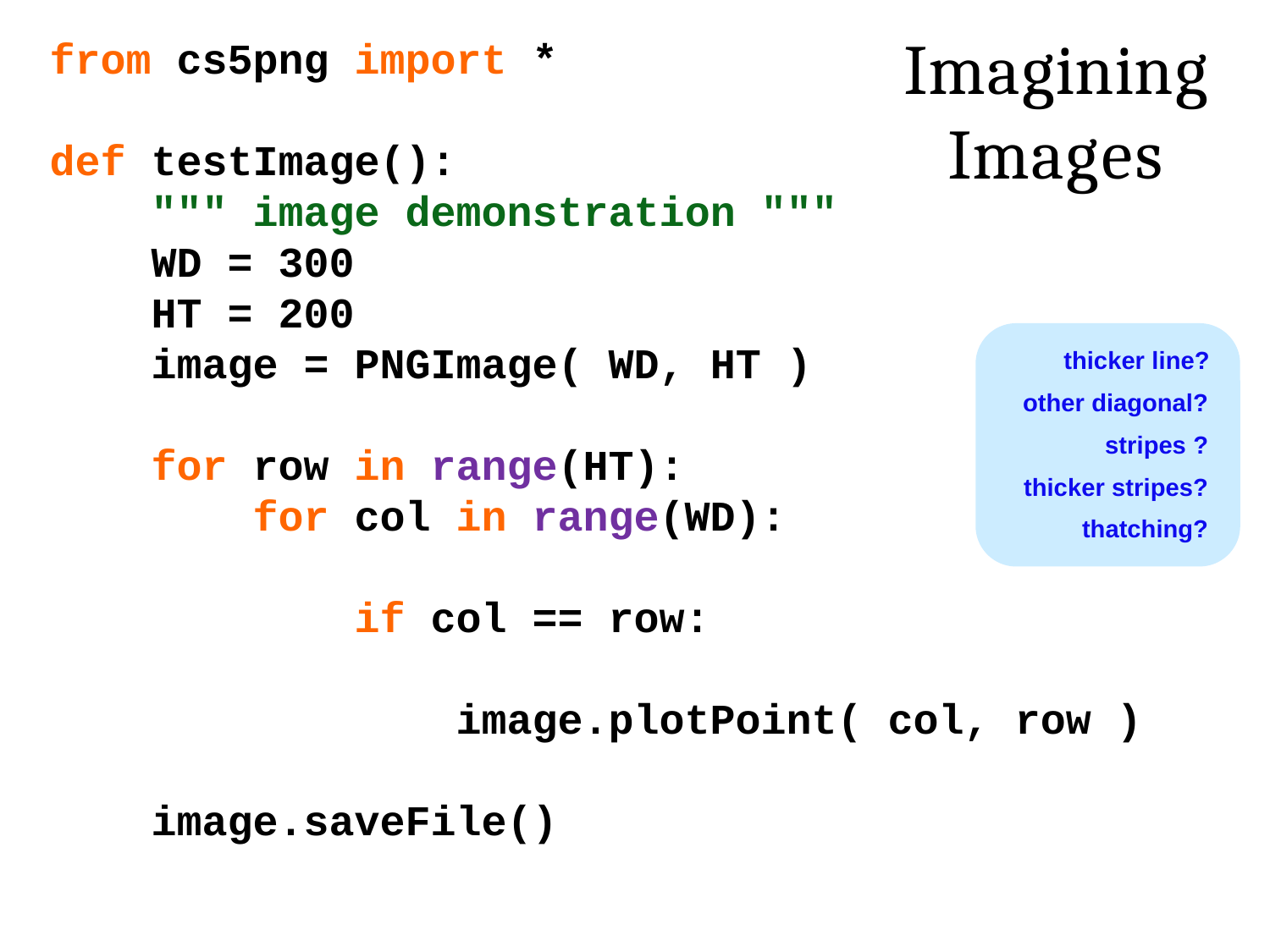

Imagining Images
from cs5png import *

def testImage():
    """ image demonstration """
    WD = 300
    HT = 200
    image = PNGImage( WD, HT )

    for row in range(HT):
        for col in range(WD):

            if col == row:

                image.plotPoint( col, row )

    image.saveFile()

thicker line?
other diagonal?
stripes ?
thicker stripes?
thatching?